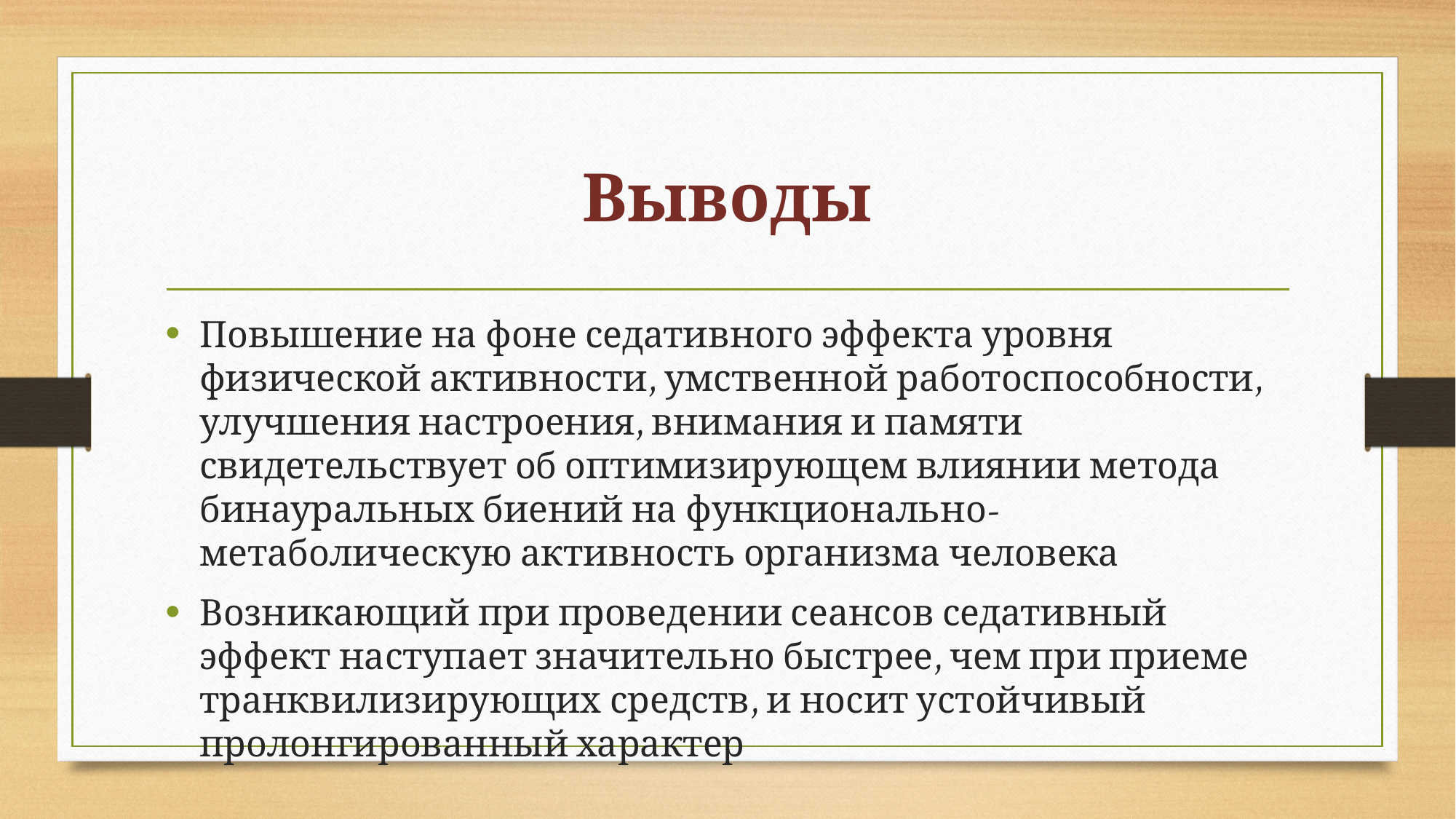

# Выводы
Повышение на фоне седативного эффекта уровня физической активности, умственной работоспособности, улучшения настроения, внимания и памяти свидетельствует об оптимизирующем влиянии метода бинауральных биений на функционально-метаболическую активность организма человека
Возникающий при проведении сеансов седативный эффект наступает значительно быстрее, чем при приеме транквилизирующих средств, и носит устойчивый пролонгированный характер